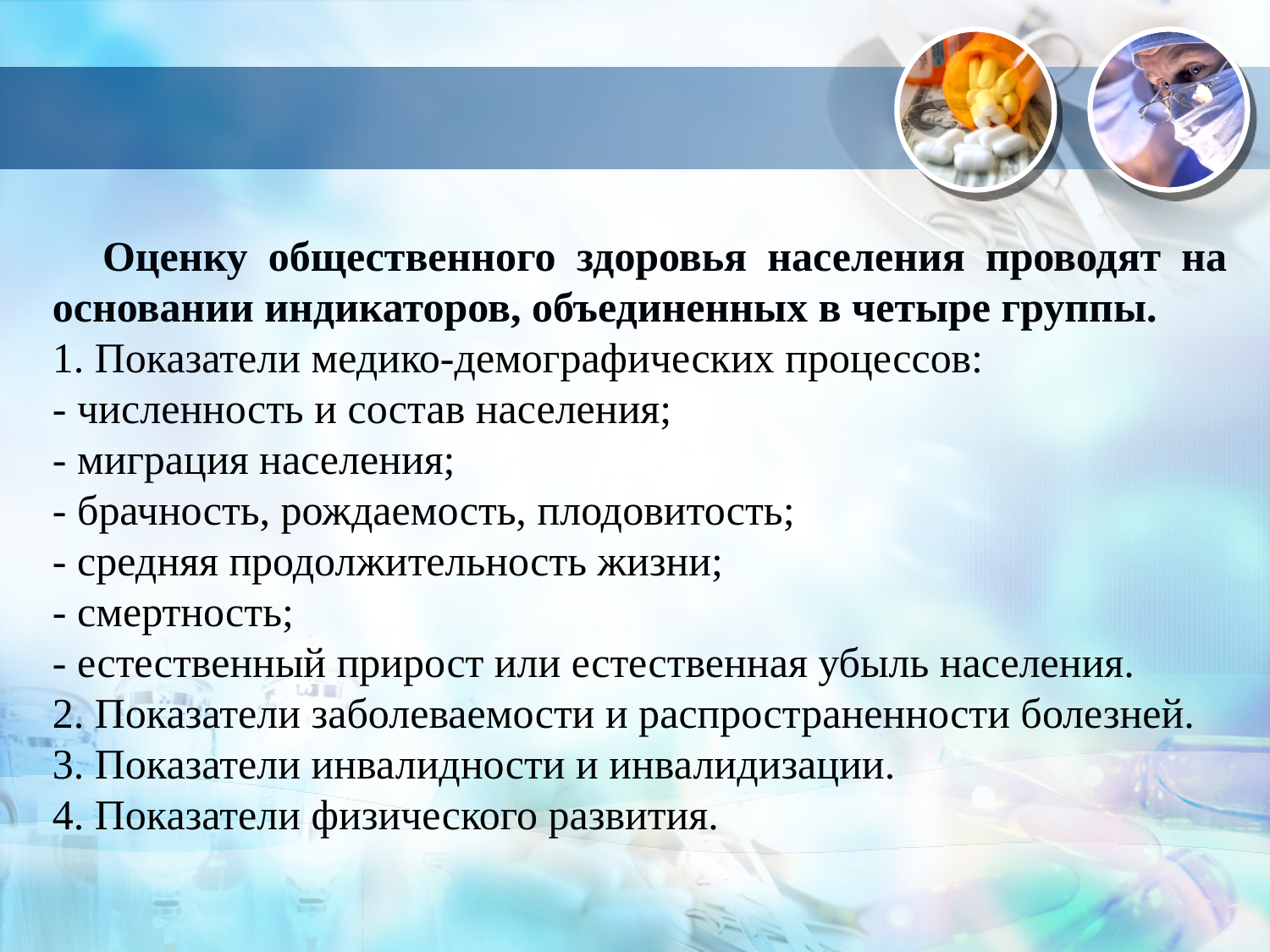

Оценку общественного здоровья населения проводят на основании индикаторов, объединенных в четыре группы.
1. Показатели медико-демографических процессов:
- численность и состав населения;
- миграция населения;
- брачность, рождаемость, плодовитость;
- средняя продолжительность жизни;
- смертность;
- естественный прирост или естественная убыль населения.
2. Показатели заболеваемости и распространенности болезней.
3. Показатели инвалидности и инвалидизации.
4. Показатели физического развития.